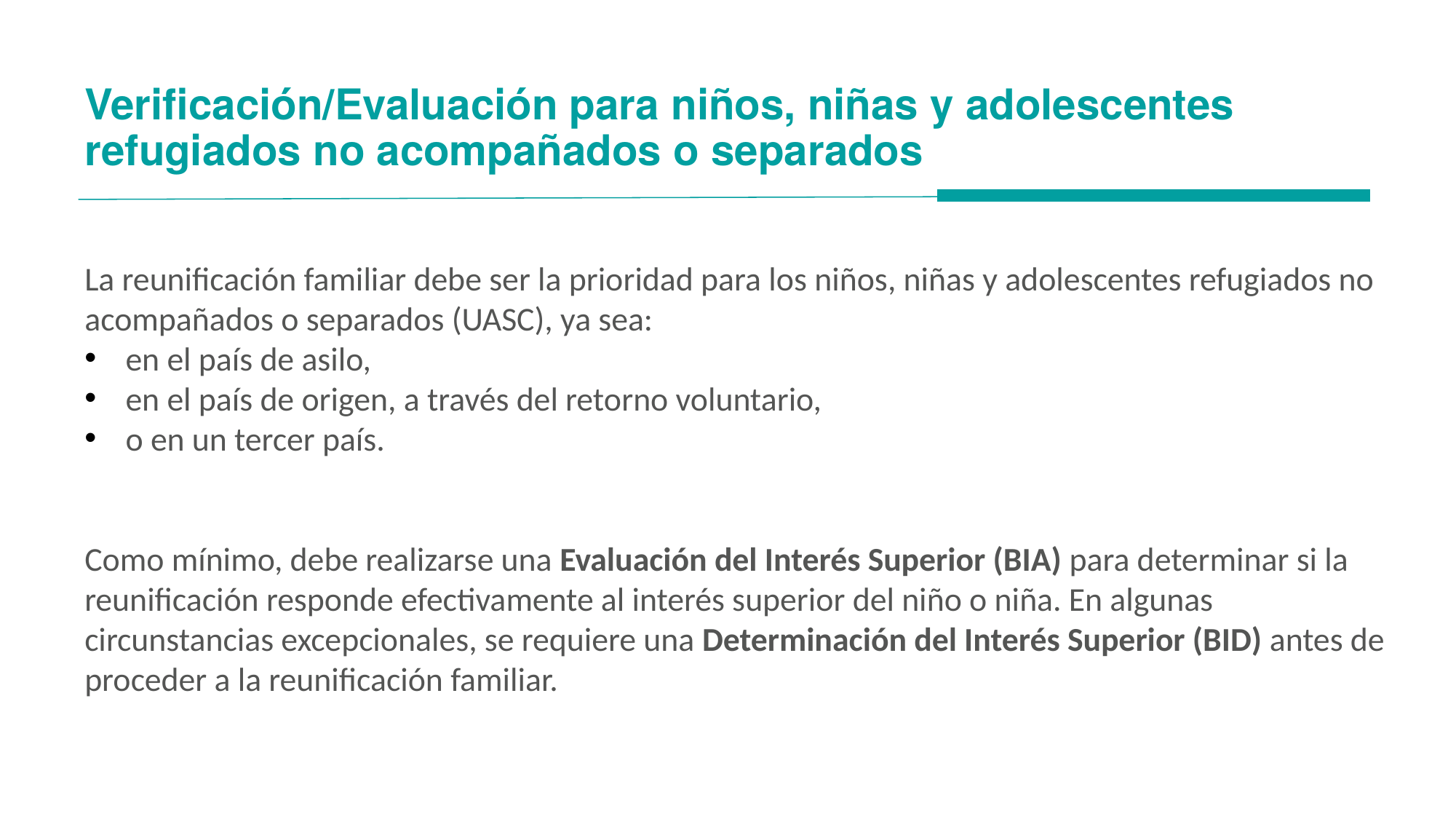

# Verificación/Evaluación para niños, niñas y adolescentes refugiados no acompañados o separados

La reunificación familiar debe ser la prioridad para los niños, niñas y adolescentes refugiados no acompañados o separados (UASC), ya sea:
en el país de asilo,
en el país de origen, a través del retorno voluntario,
o en un tercer país.

Como mínimo, debe realizarse una Evaluación del Interés Superior (BIA) para determinar si la reunificación responde efectivamente al interés superior del niño o niña. En algunas circunstancias excepcionales, se requiere una Determinación del Interés Superior (BID) antes de proceder a la reunificación familiar.